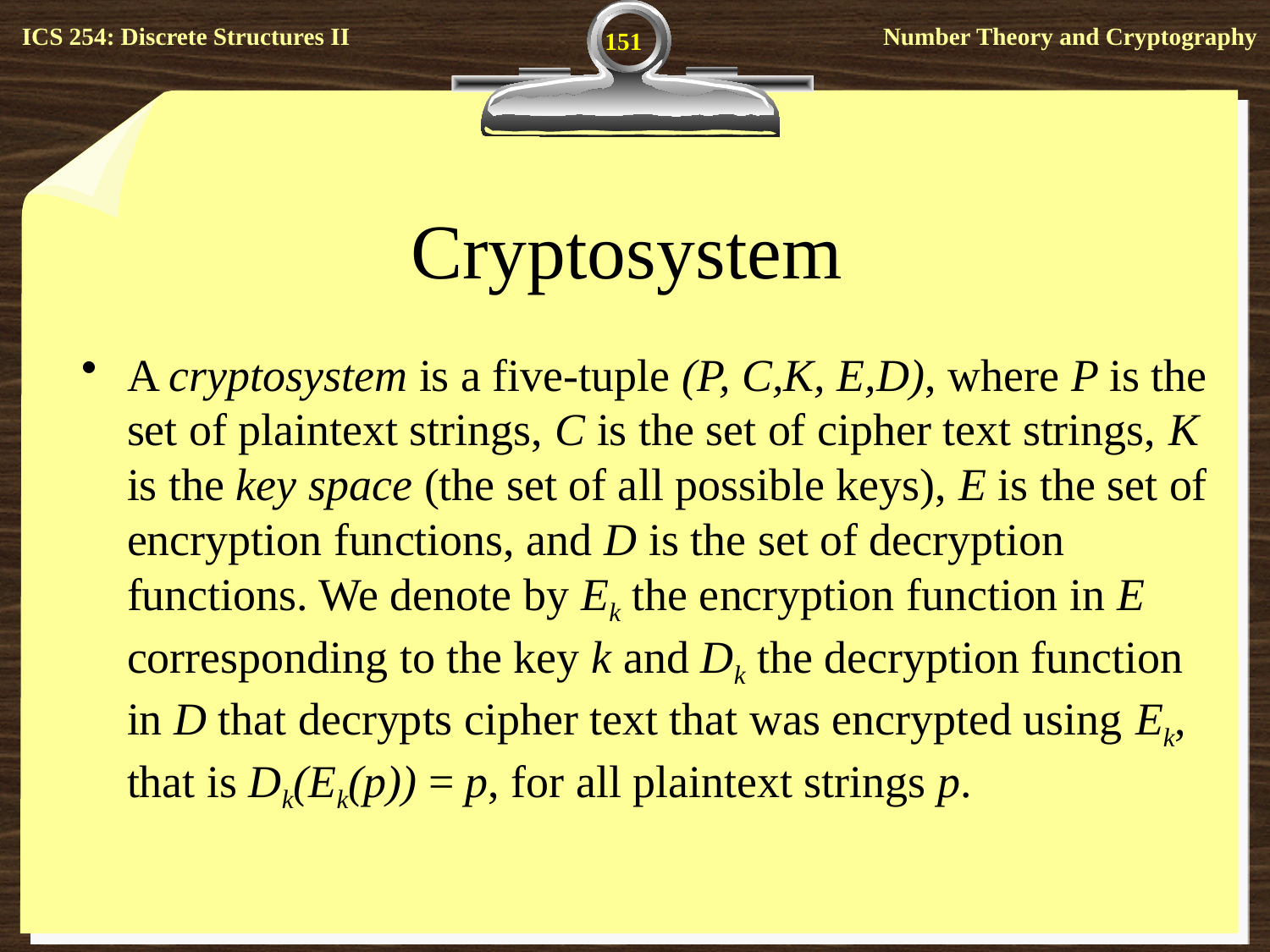

151
# Cryptosystem
A cryptosystem is a five-tuple (P, C,K, E,D), where P is the set of plaintext strings, C is the set of cipher text strings, K is the key space (the set of all possible keys), E is the set of encryption functions, and D is the set of decryption functions. We denote by Ek the encryption function in E corresponding to the key k and Dk the decryption function in D that decrypts cipher text that was encrypted using Ek, that is Dk(Ek(p)) = p, for all plaintext strings p.